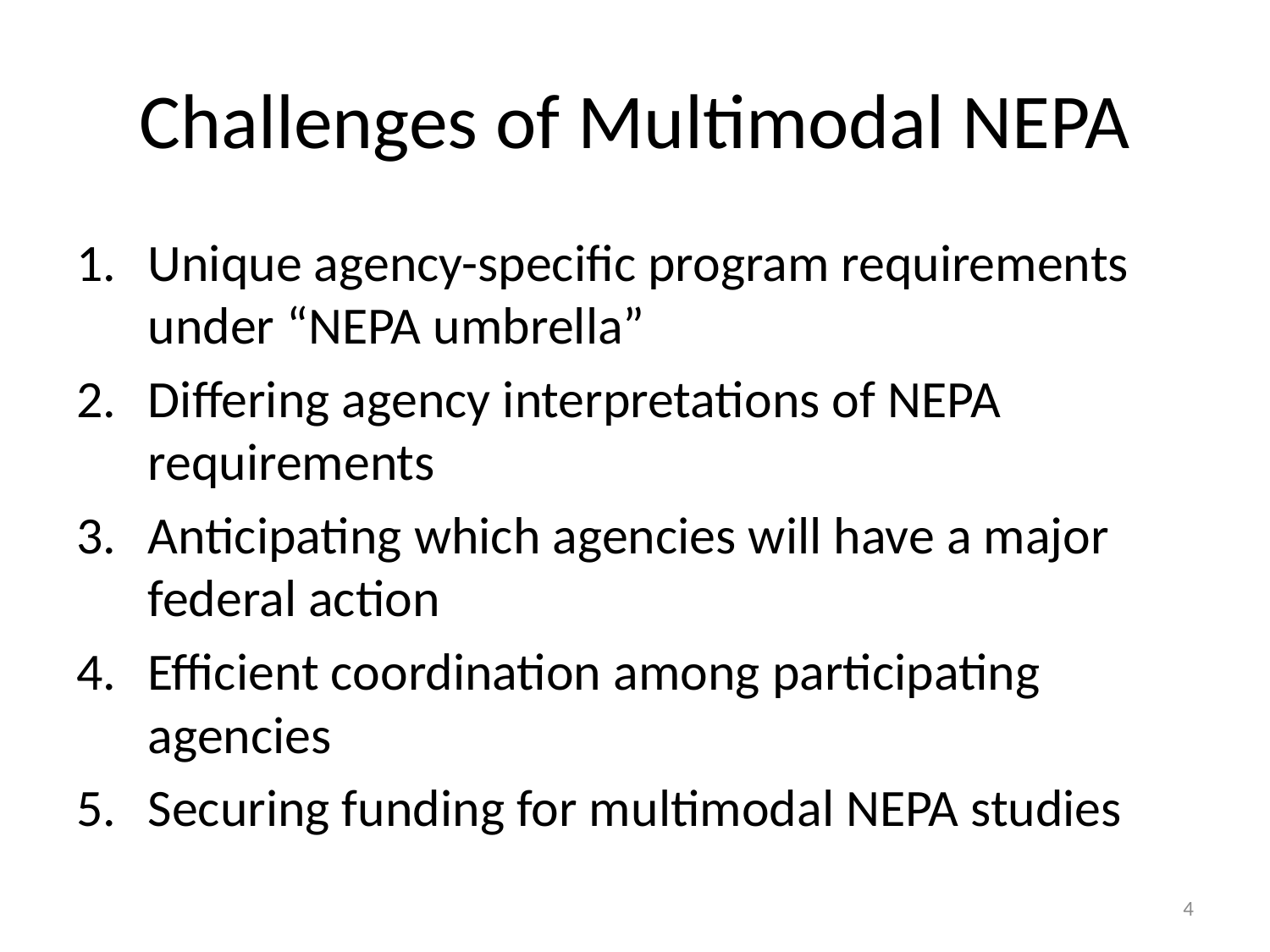

# Challenges of Multimodal NEPA
Unique agency-specific program requirements under “NEPA umbrella”
Differing agency interpretations of NEPA requirements
Anticipating which agencies will have a major federal action
Efficient coordination among participating agencies
Securing funding for multimodal NEPA studies

4